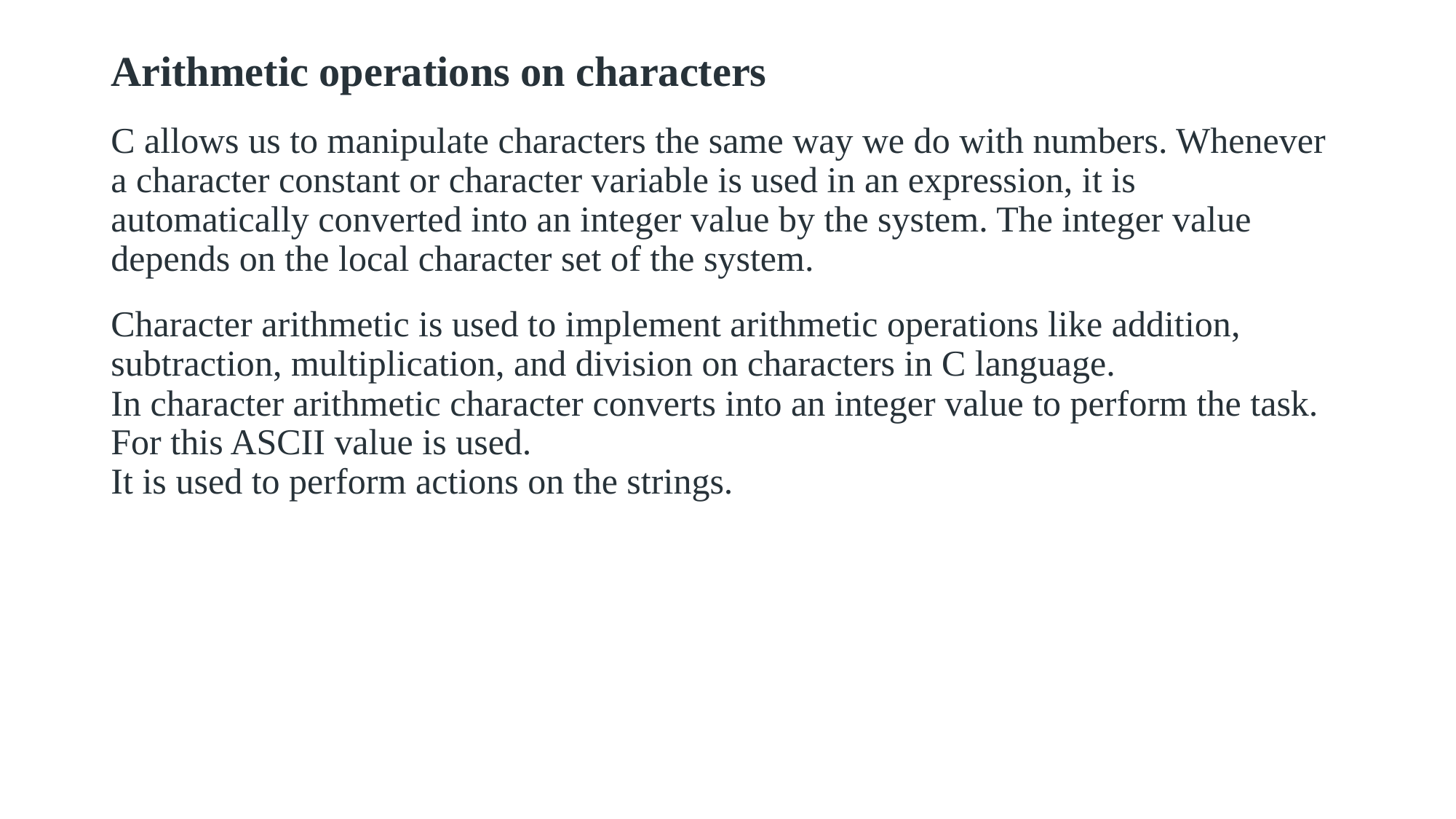

Arithmetic operations on characters
C allows us to manipulate characters the same way we do with numbers. Whenever a character constant or character variable is used in an expression, it is automatically converted into an integer value by the system. The integer value depends on the local character set of the system.
Character arithmetic is used to implement arithmetic operations like addition, subtraction, multiplication, and division on characters in C language. 
In character arithmetic character converts into an integer value to perform the task. For this ASCII value is used.
It is used to perform actions on the strings.